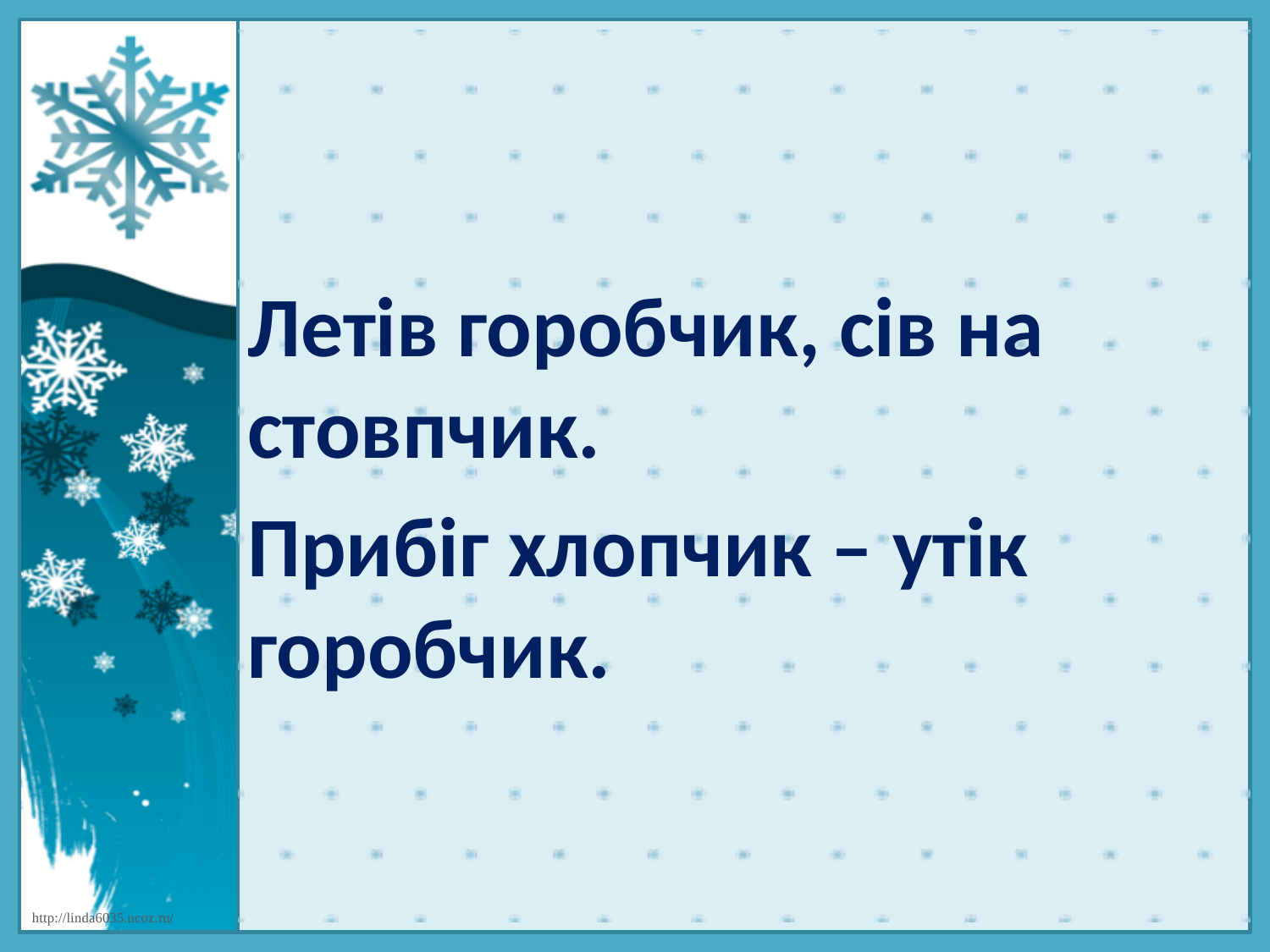

#
Летів горобчик, сів на       стовпчик.
Прибіг хлопчик – утік горобчик.